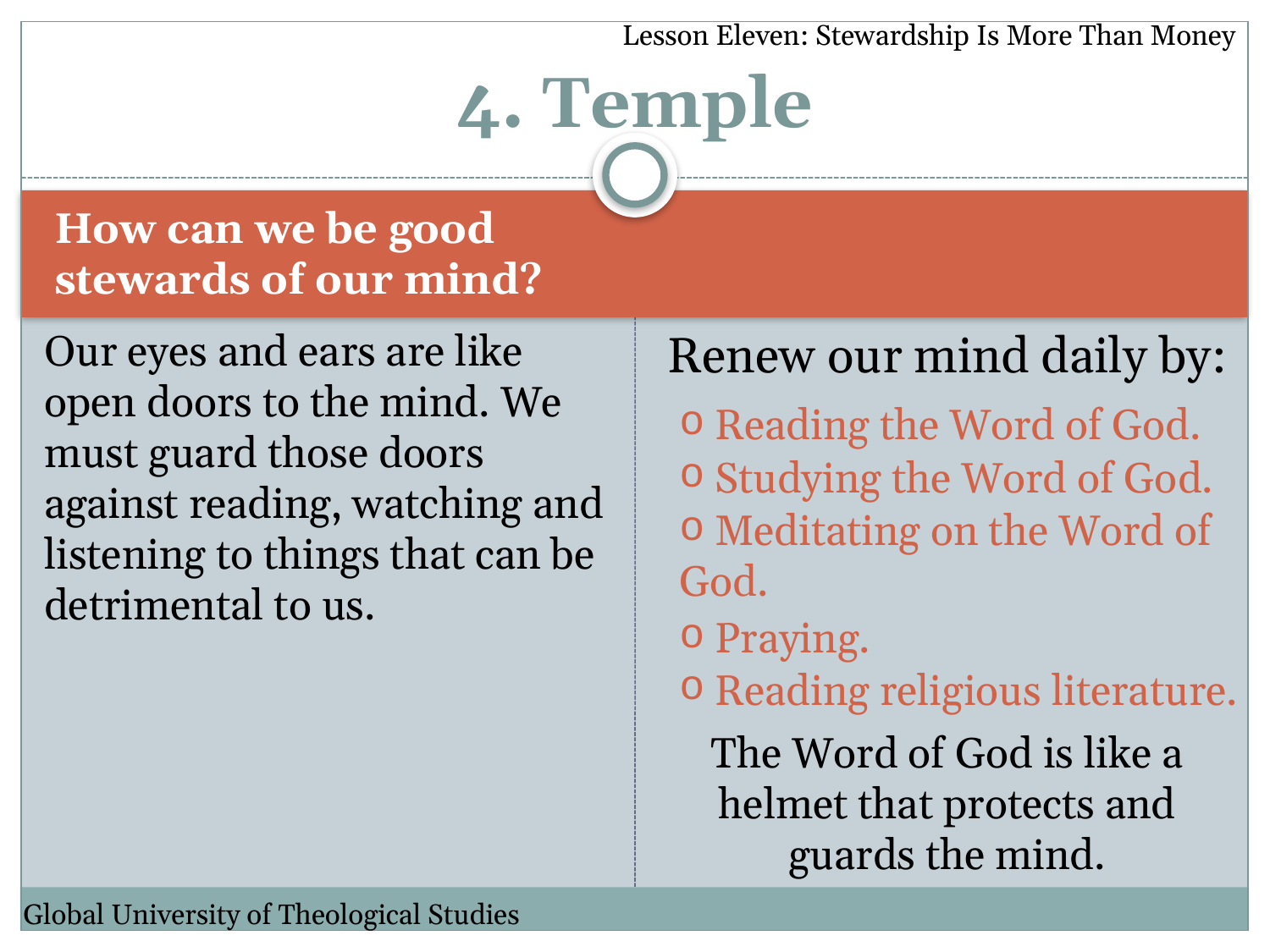

Lesson Eleven: Stewardship Is More Than Money
# 4. Temple
How can we be good stewards of our mind?
Our eyes and ears are like open doors to the mind. We must guard those doors against reading, watching and listening to things that can be detrimental to us.
Renew our mind daily by:
 Reading the Word of God.
 Studying the Word of God.
 Meditating on the Word of God.
 Praying.
 Reading religious literature.
The Word of God is like a helmet that protects and guards the mind.
Global University of Theological Studies